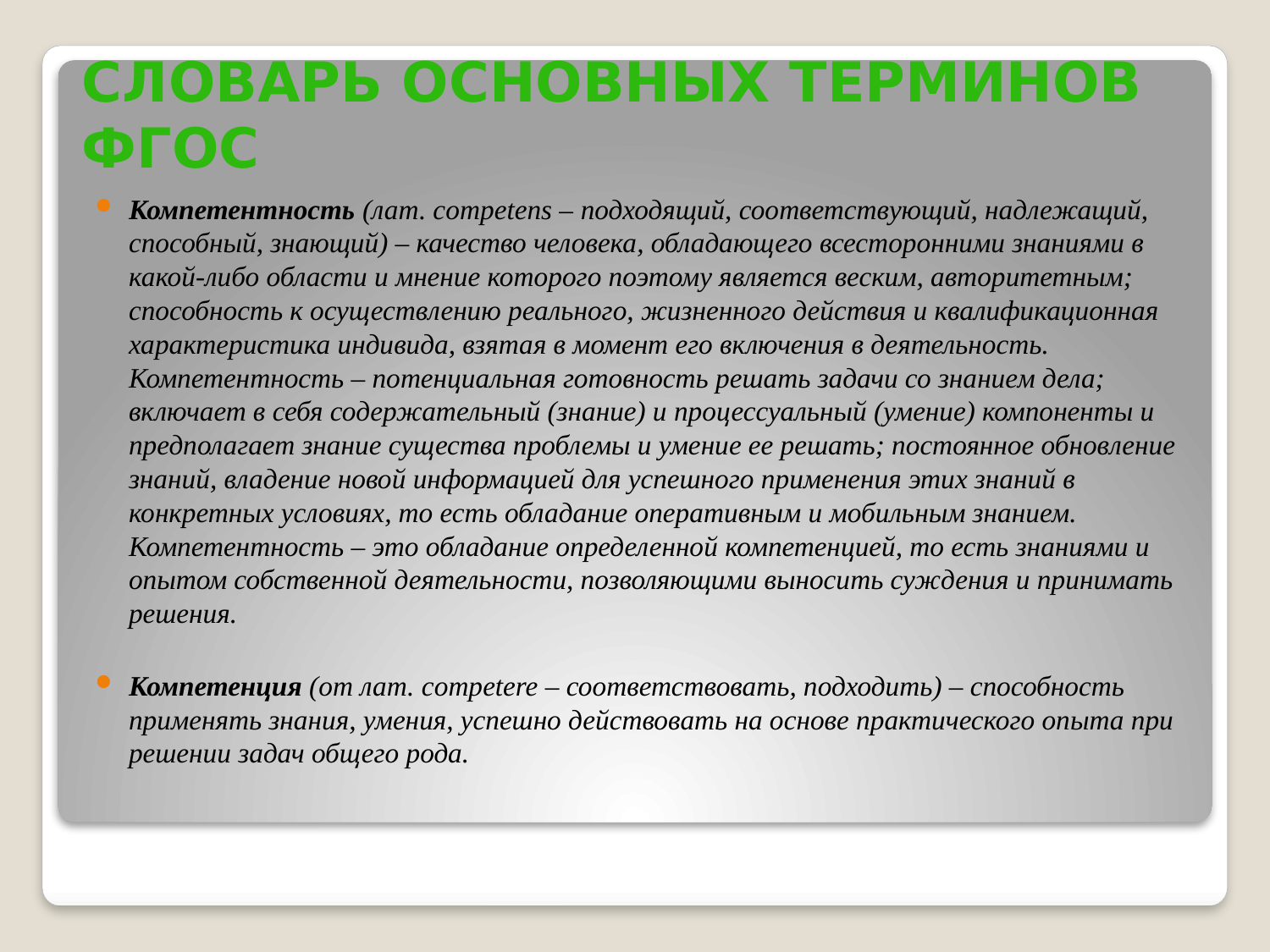

Словарь основных терминов ФГОС
Компетентность (лат. сompetens – подходящий, соответствующий, надлежащий, способный, знающий) – качество человека, обладающего всесторонними знаниями в какой-либо области и мнение которого поэтому является веским, авторитетным; способность к осуществлению реального, жизненного действия и квалификационная характеристика индивида, взятая в момент его включения в деятельность. Компетентность – потенциальная готовность решать задачи со знанием дела; включает в себя содержательный (знание) и процессуальный (умение) компоненты и предполагает знание существа проблемы и умение ее решать; постоянное обновление знаний, владение новой информацией для успешного применения этих знаний в конкретных условиях, то есть обладание оперативным и мобильным знанием. Компетентность – это обладание определенной компетенцией, то есть знаниями и опытом собственной деятельности, позволяющими выносить суждения и принимать решения.

Компетенция (от лат. сompetere – соответствовать, подходить) – способность применять знания, умения, успешно действовать на основе практического опыта при решении задач общего рода.
#